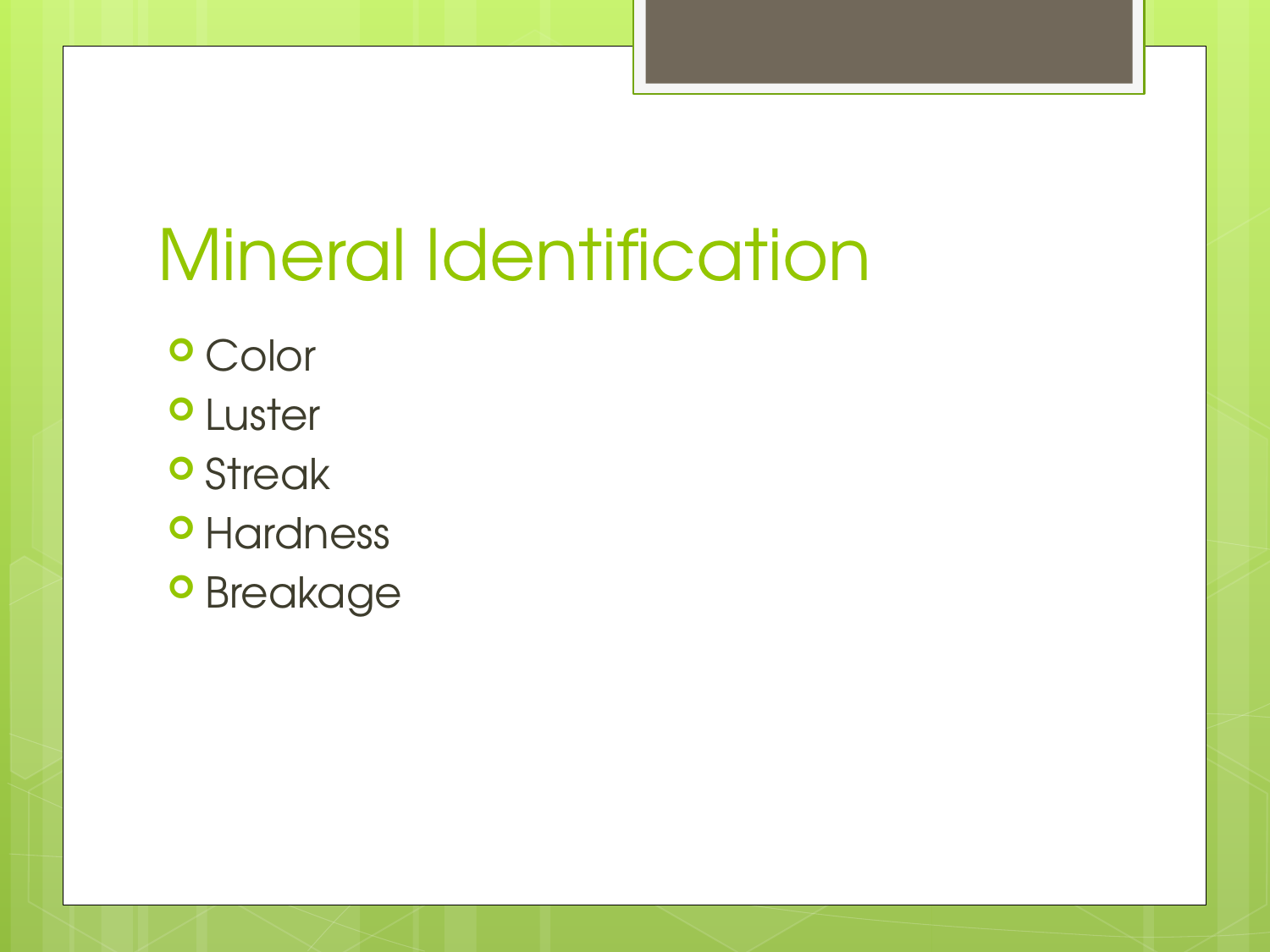

# Mineral Identification
Color
Luster
Streak
Hardness
Breakage